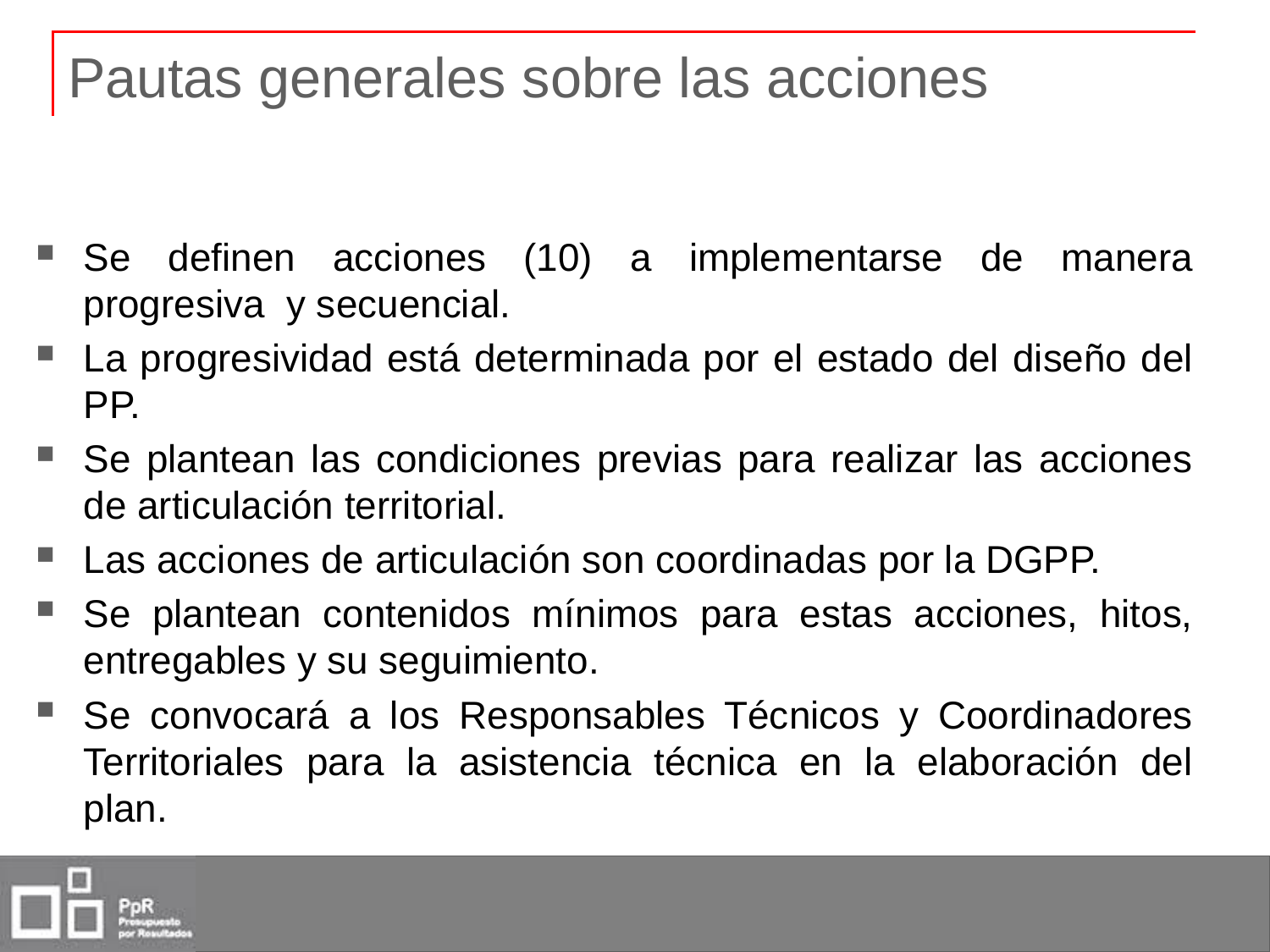

# Pautas generales sobre las acciones
Se definen acciones (10) a implementarse de manera progresiva  y secuencial.
La progresividad está determinada por el estado del diseño del PP.
Se plantean las condiciones previas para realizar las acciones de articulación territorial.
Las acciones de articulación son coordinadas por la DGPP.
Se plantean contenidos mínimos para estas acciones, hitos, entregables y su seguimiento.
Se convocará a los Responsables Técnicos y Coordinadores Territoriales para la asistencia técnica en la elaboración del plan.